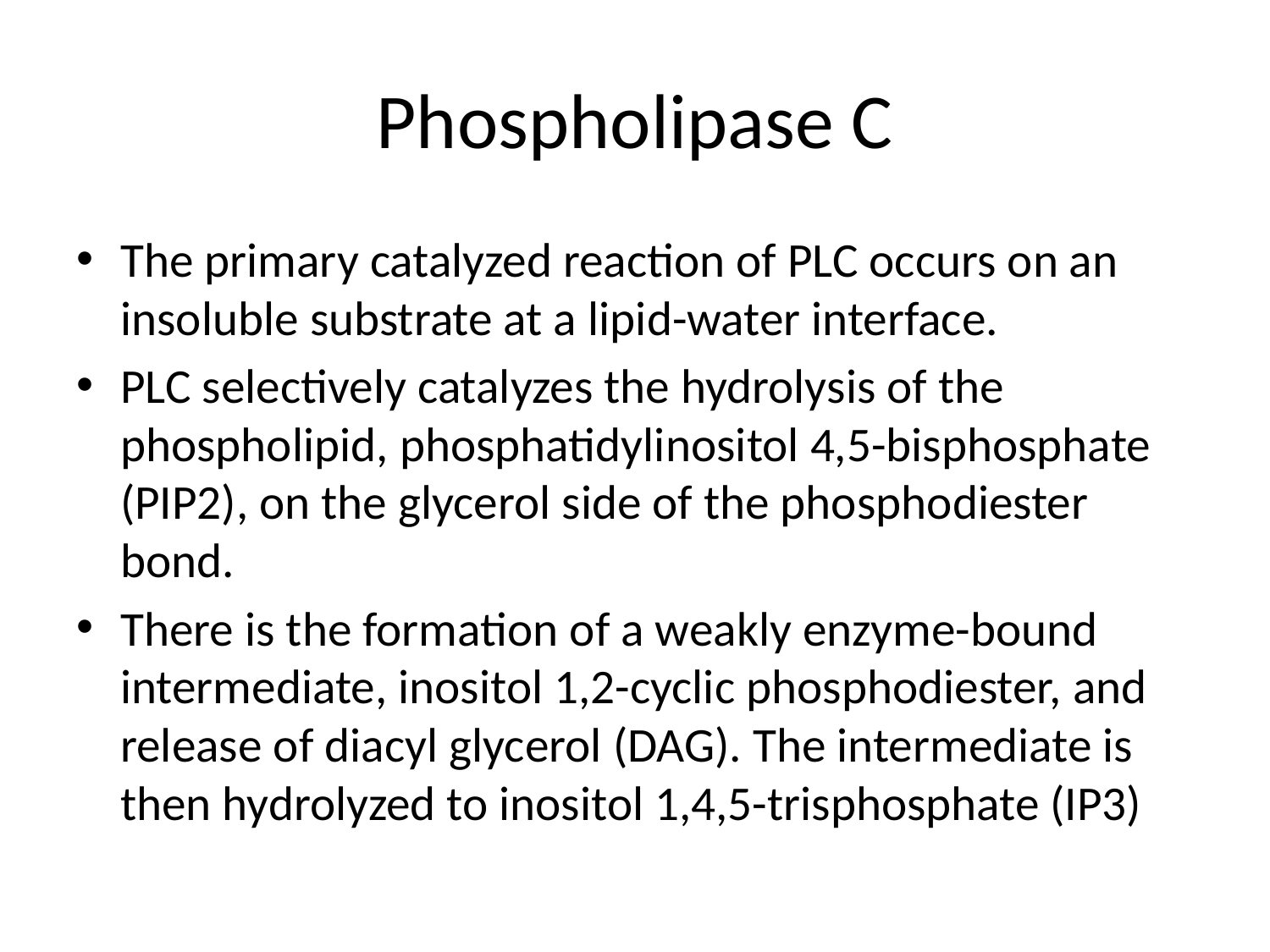

# Phospholipase C
The primary catalyzed reaction of PLC occurs on an insoluble substrate at a lipid-water interface.
PLC selectively catalyzes the hydrolysis of the phospholipid, phosphatidylinositol 4,5-bisphosphate (PIP2), on the glycerol side of the phosphodiester bond.
There is the formation of a weakly enzyme-bound intermediate, inositol 1,2-cyclic phosphodiester, and release of diacyl glycerol (DAG). The intermediate is then hydrolyzed to inositol 1,4,5-trisphosphate (IP3)